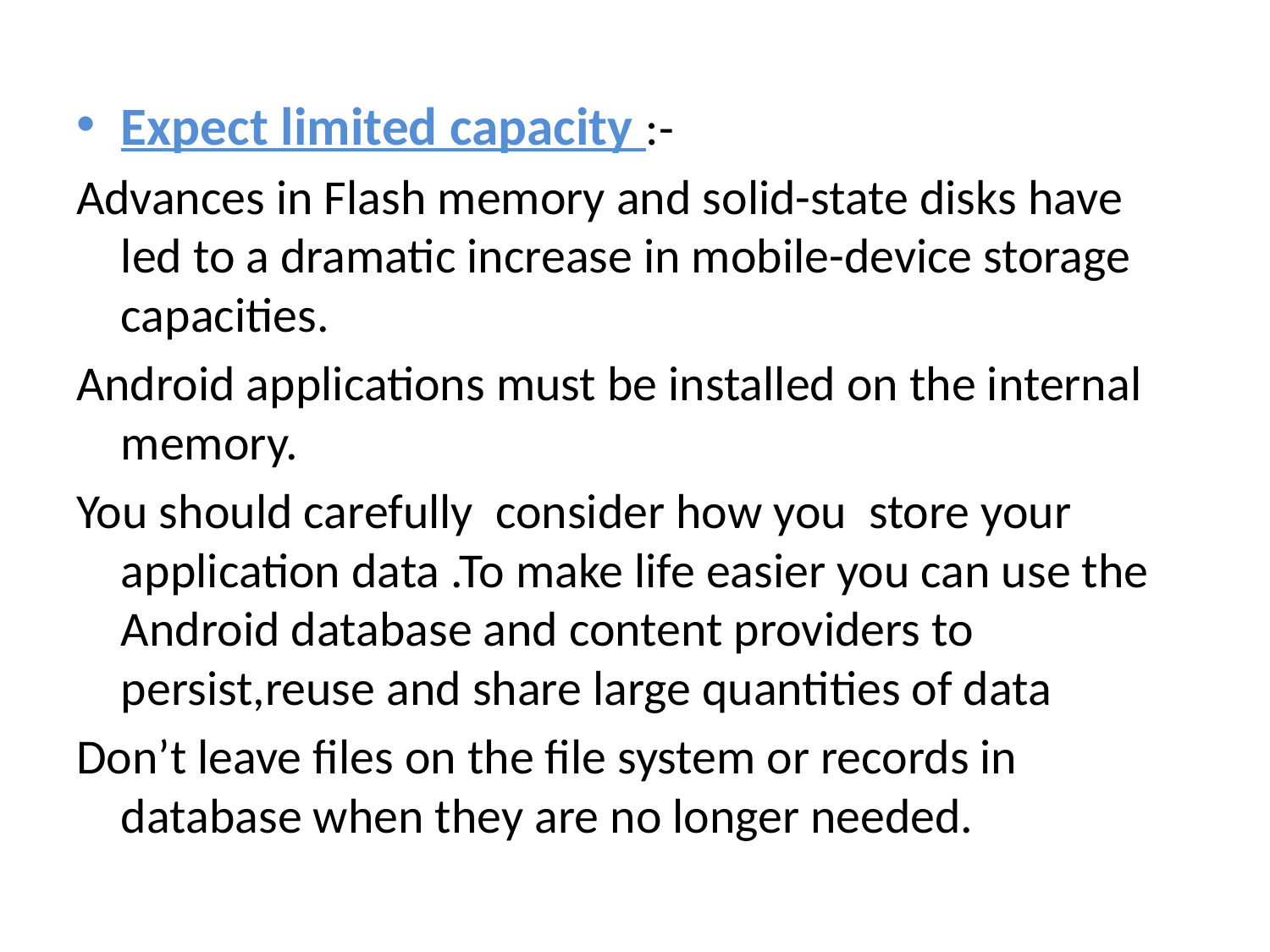

Expect limited capacity :-
Advances in Flash memory and solid-state disks have led to a dramatic increase in mobile-device storage capacities.
Android applications must be installed on the internal memory.
You should carefully  consider how you  store your application data .To make life easier you can use the Android database and content providers to  persist,reuse and share large quantities of data
Don’t leave files on the file system or records in database when they are no longer needed.